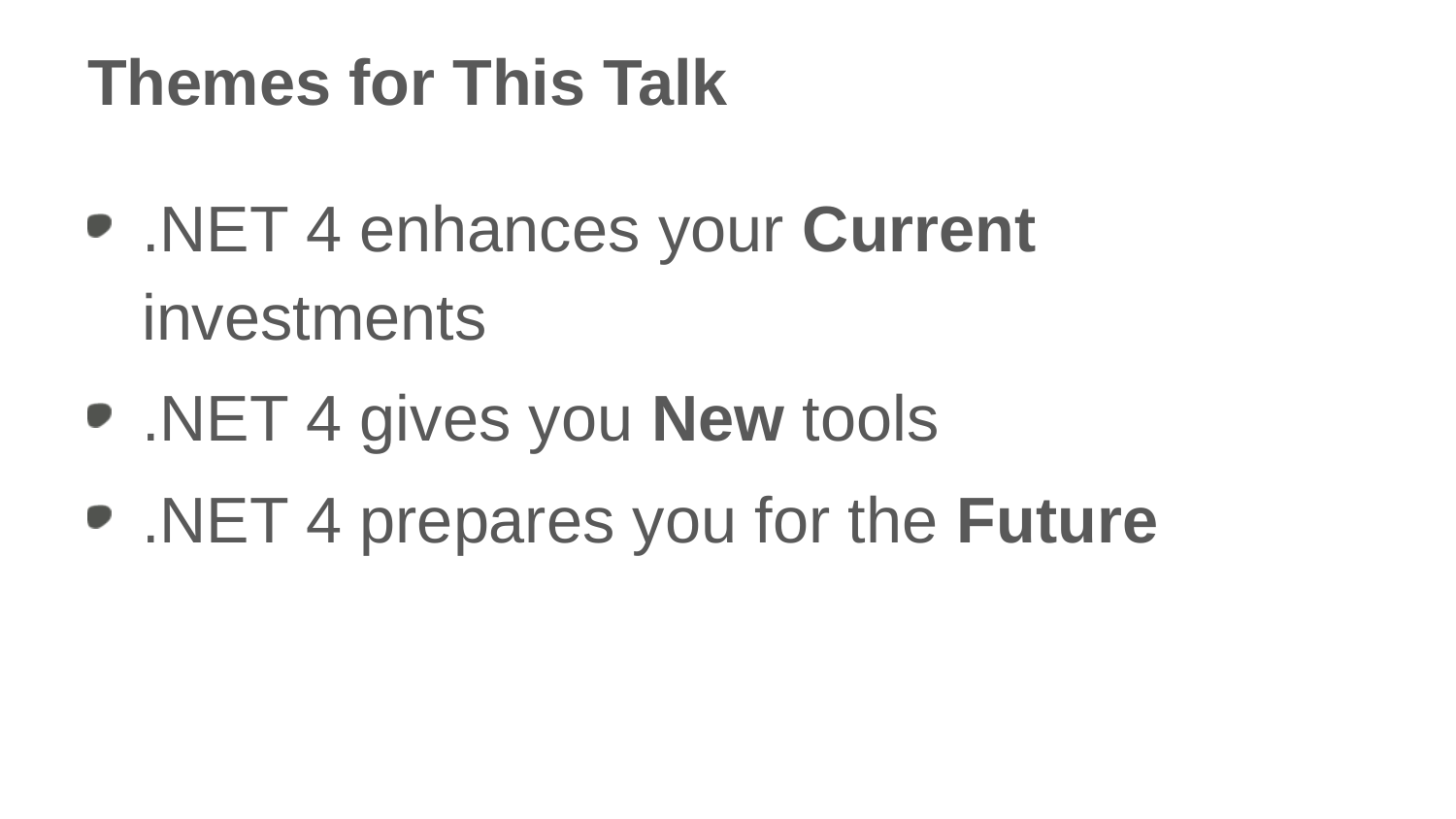

# Themes for This Talk
.NET 4 enhances your Current investments
.NET 4 gives you New tools
.NET 4 prepares you for the Future